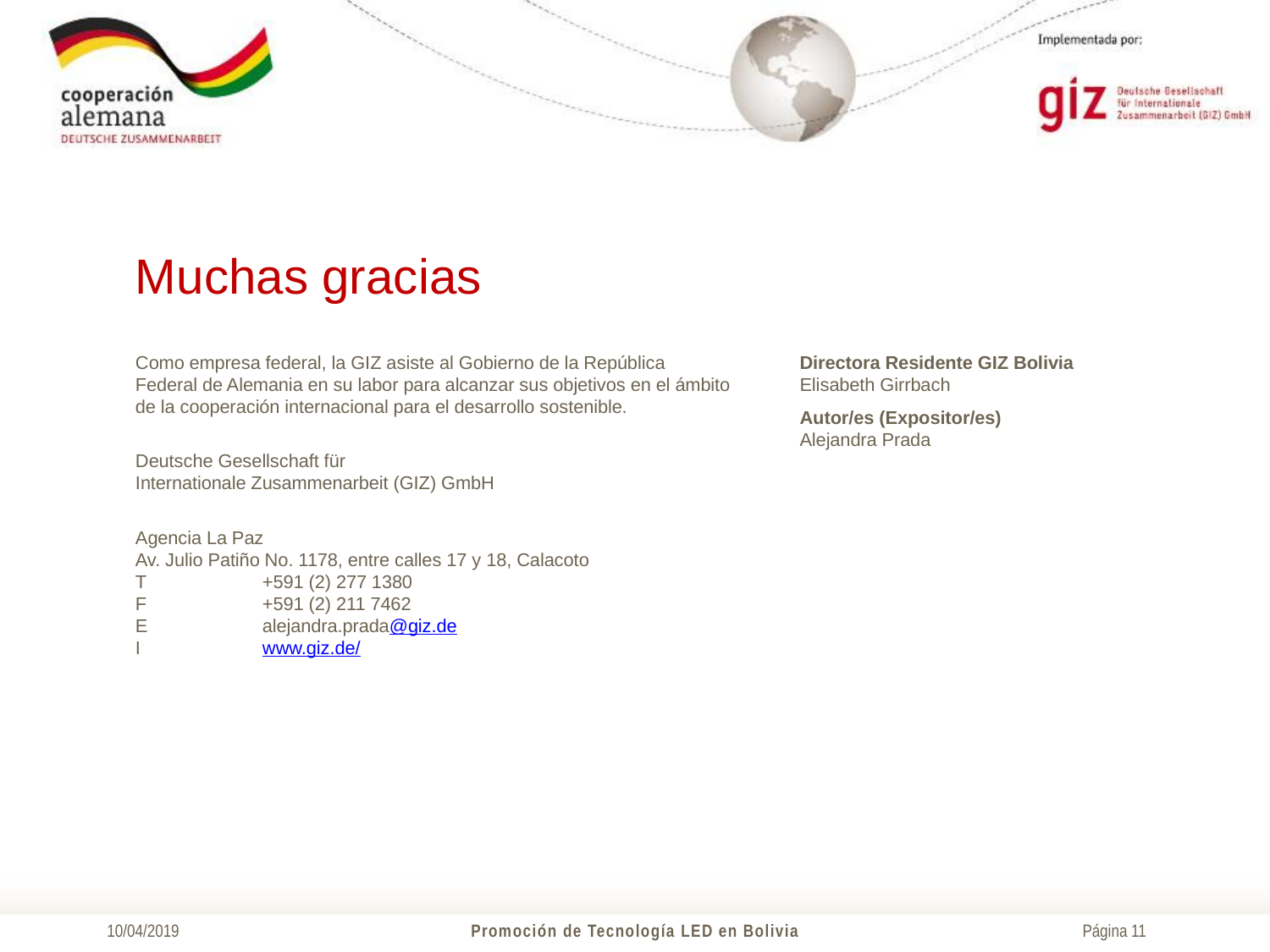

Muchas gracias
Como empresa federal, la GIZ asiste al Gobierno de la República Federal de Alemania en su labor para alcanzar sus objetivos en el ámbito de la cooperación internacional para el desarrollo sostenible.
Deutsche Gesellschaft für
Internationale Zusammenarbeit (GIZ) GmbH

Agencia La Paz
Av. Julio Patiño No. 1178, entre calles 17 y 18, Calacoto
T	+591 (2) 277 1380
F	+591 (2) 211 7462
E	alejandra.prada@giz.de
I	www.giz.de/

Directora Residente GIZ Bolivia
Elisabeth Girrbach
Autor/es (Expositor/es)
Alejandra Prada

10/04/2019
Promoción de Tecnología LED en Bolivia